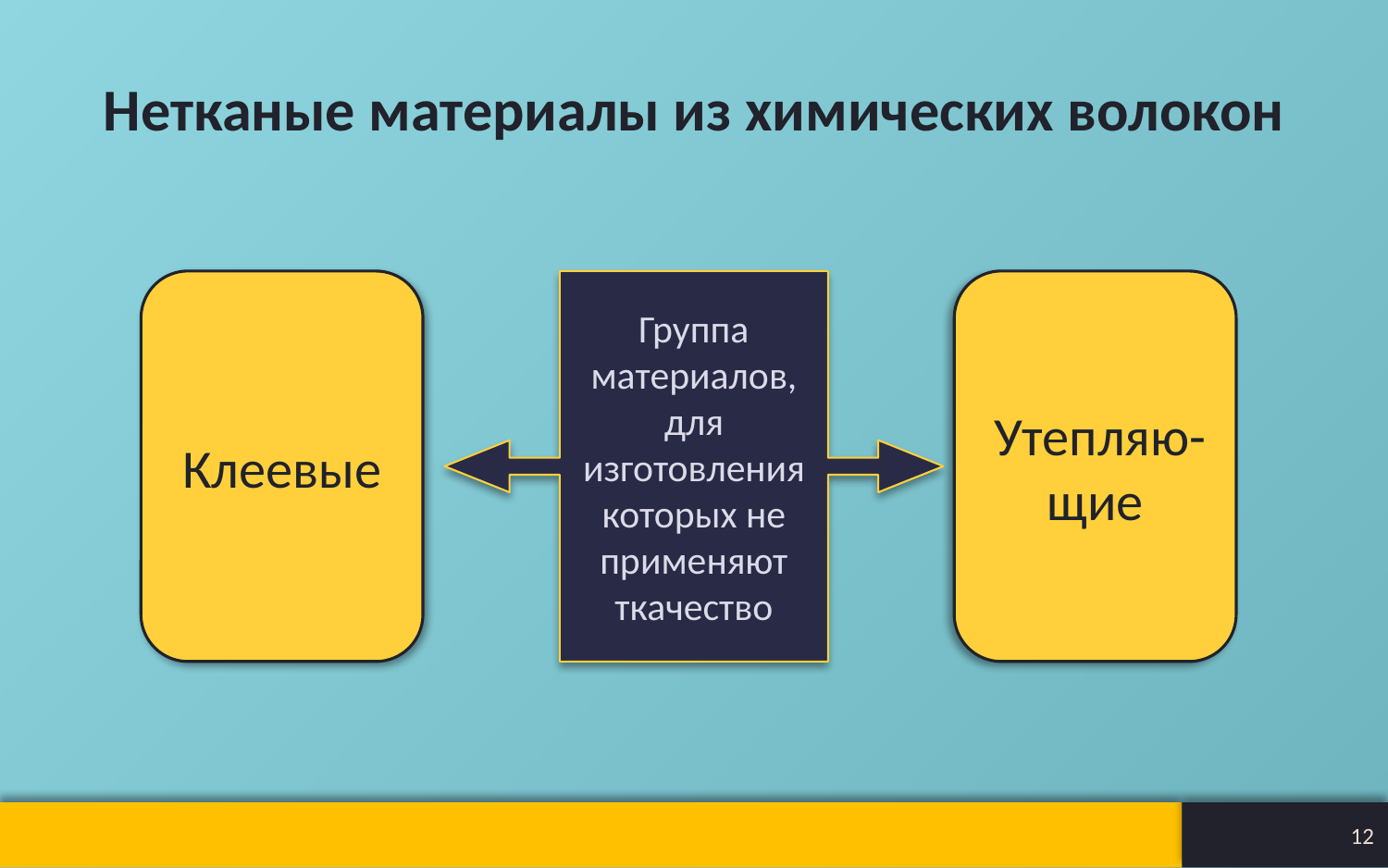

# Нетканые материалы из химических волокон
Клеевые
Группа материалов, для изготовления которых не применяют ткачество
 Утепляю-щие
12